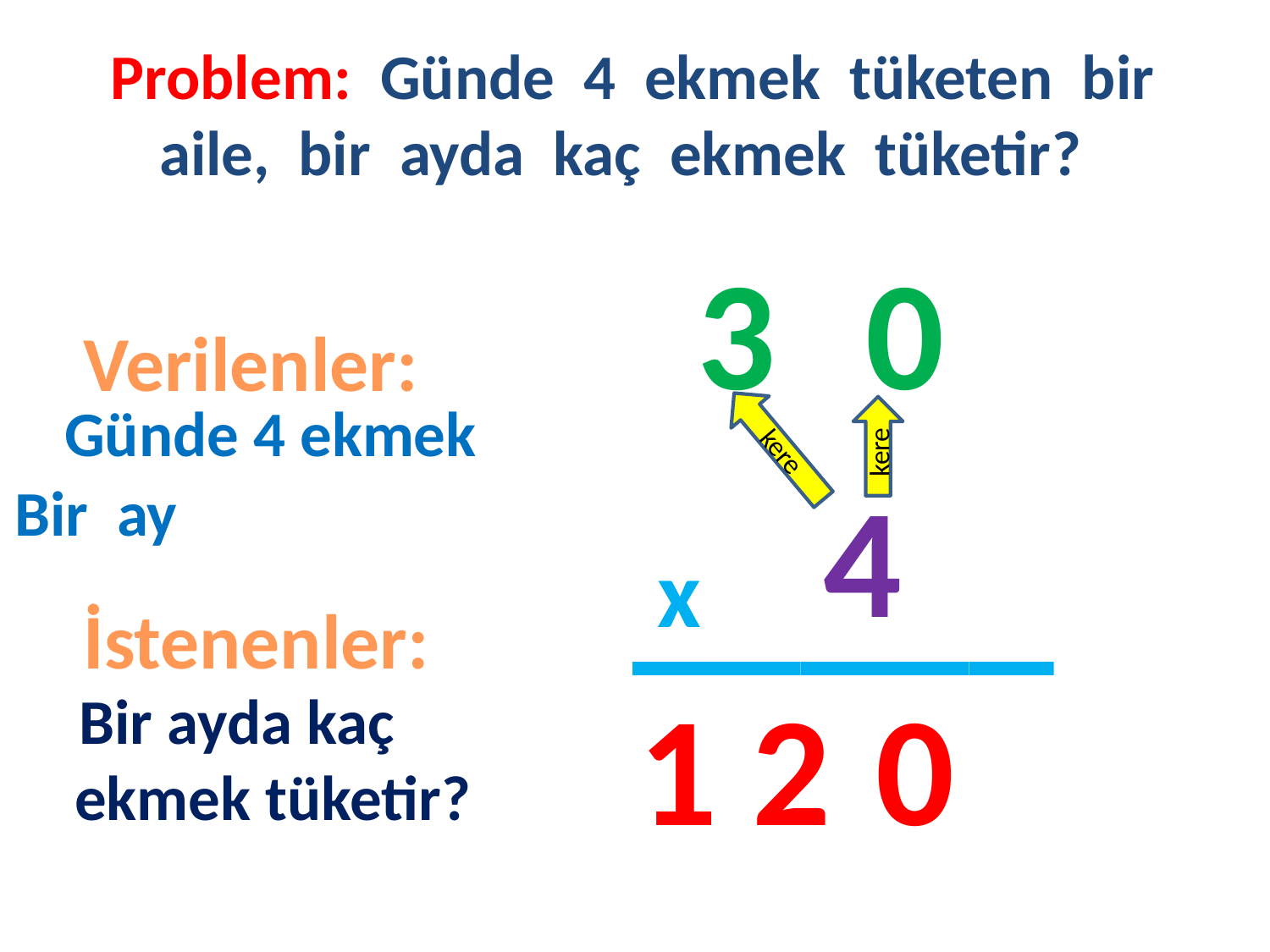

Problem:  Günde  4  ekmek  tüketen  bir  aile,  bir  ayda  kaç  ekmek  tüketir?
3
0
#
Verilenler:

kere
Günde 4 ekmek
kere

4
Bir  ay
_____

x
İstenenler:
1 2
0
Bir ayda kaç
ekmek tüketir?